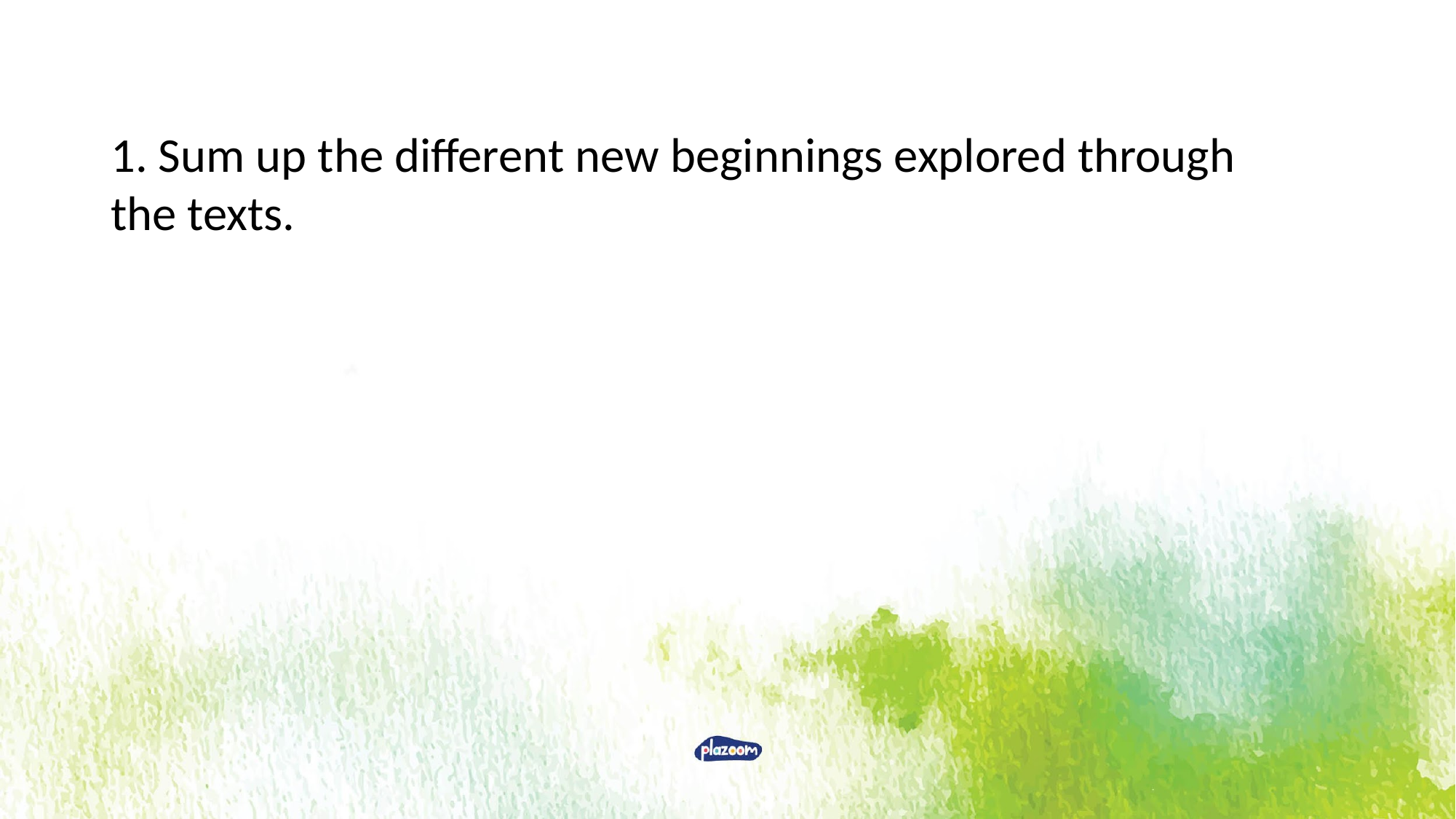

1. Sum up the different new beginnings explored through
the texts.